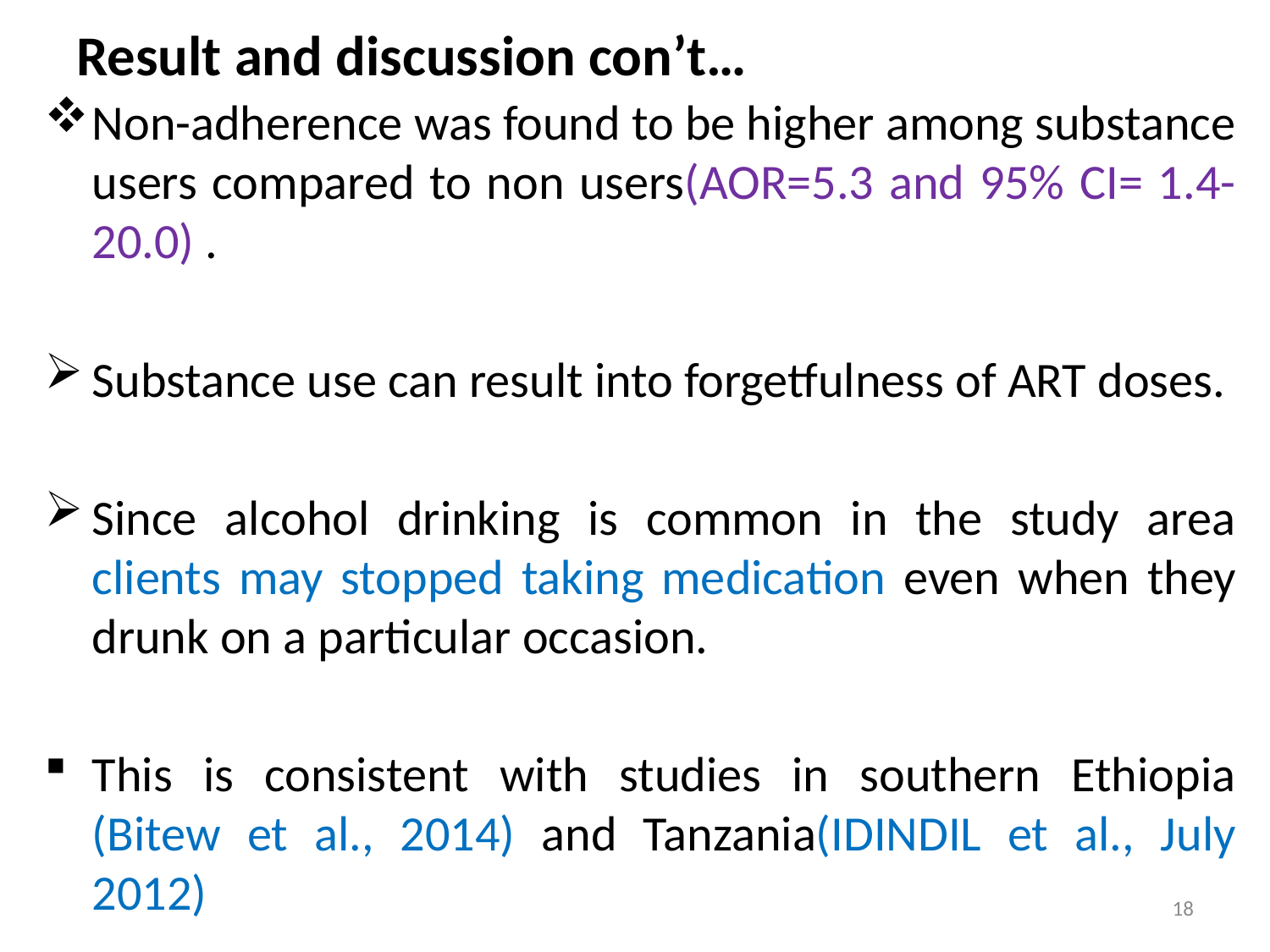

# Result and discussion con’t…
Non-adherence was found to be higher among substance users compared to non users(AOR=5.3 and 95% CI= 1.4-20.0) .

Substance use can result into forgetfulness of ART doses.

Since alcohol drinking is common in the study area clients may stopped taking medication even when they drunk on a particular occasion.

This is consistent with studies in southern Ethiopia (Bitew et al., 2014) and Tanzania(IDINDIL et al., July 2012)

18